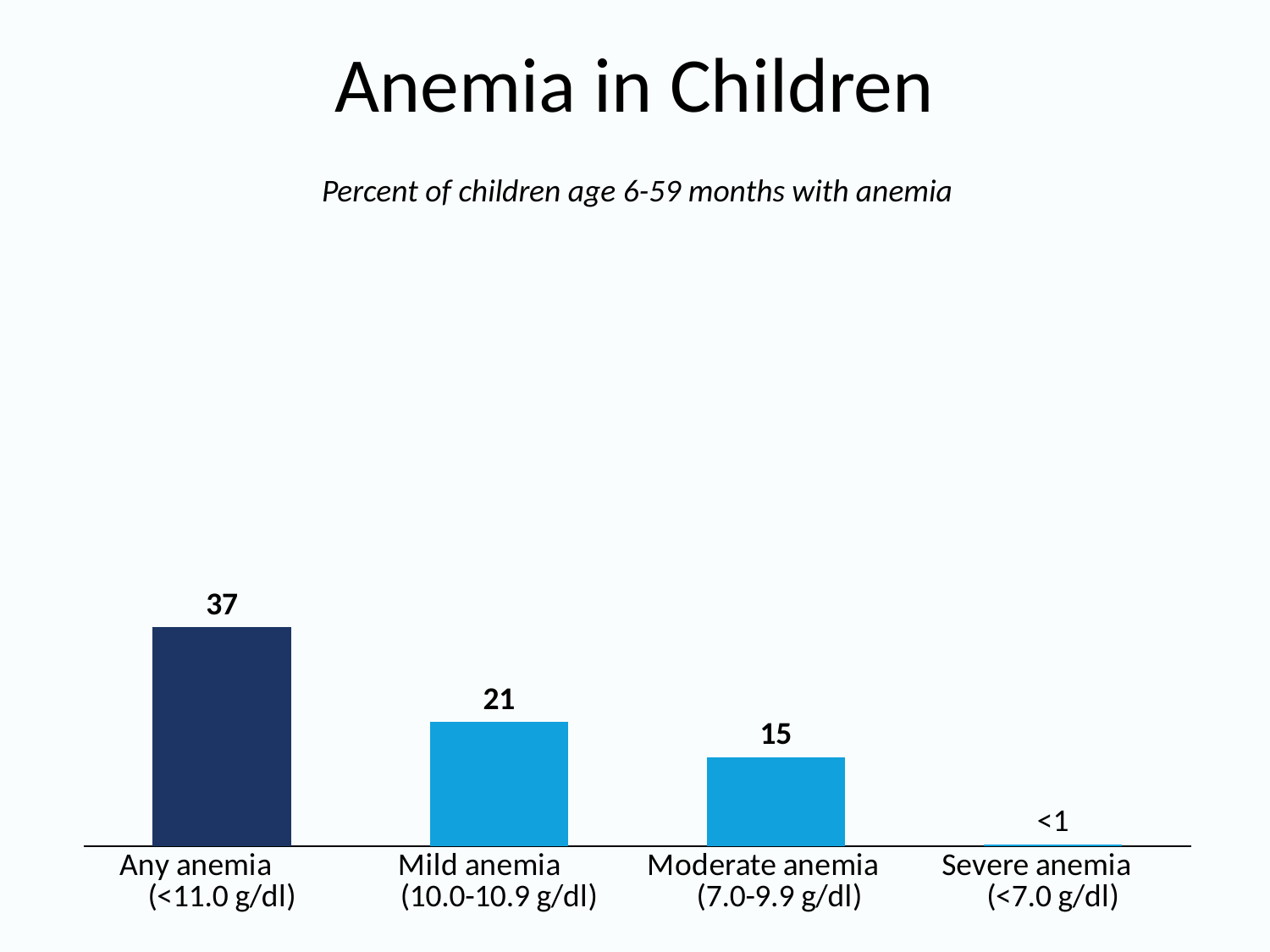

# Anemia in Children
Percent of children age 6-59 months with anemia

### Chart

| Category | Series 1 |
|---|---|
| Any anemia         (<11.0 g/dl) | 37.0 |
| Mild anemia       (10.0-10.9 g/dl) | 21.0 |
| Moderate anemia      (7.0-9.9 g/dl) | 15.0 |
| Severe anemia      (<7.0 g/dl) | 0.3 |